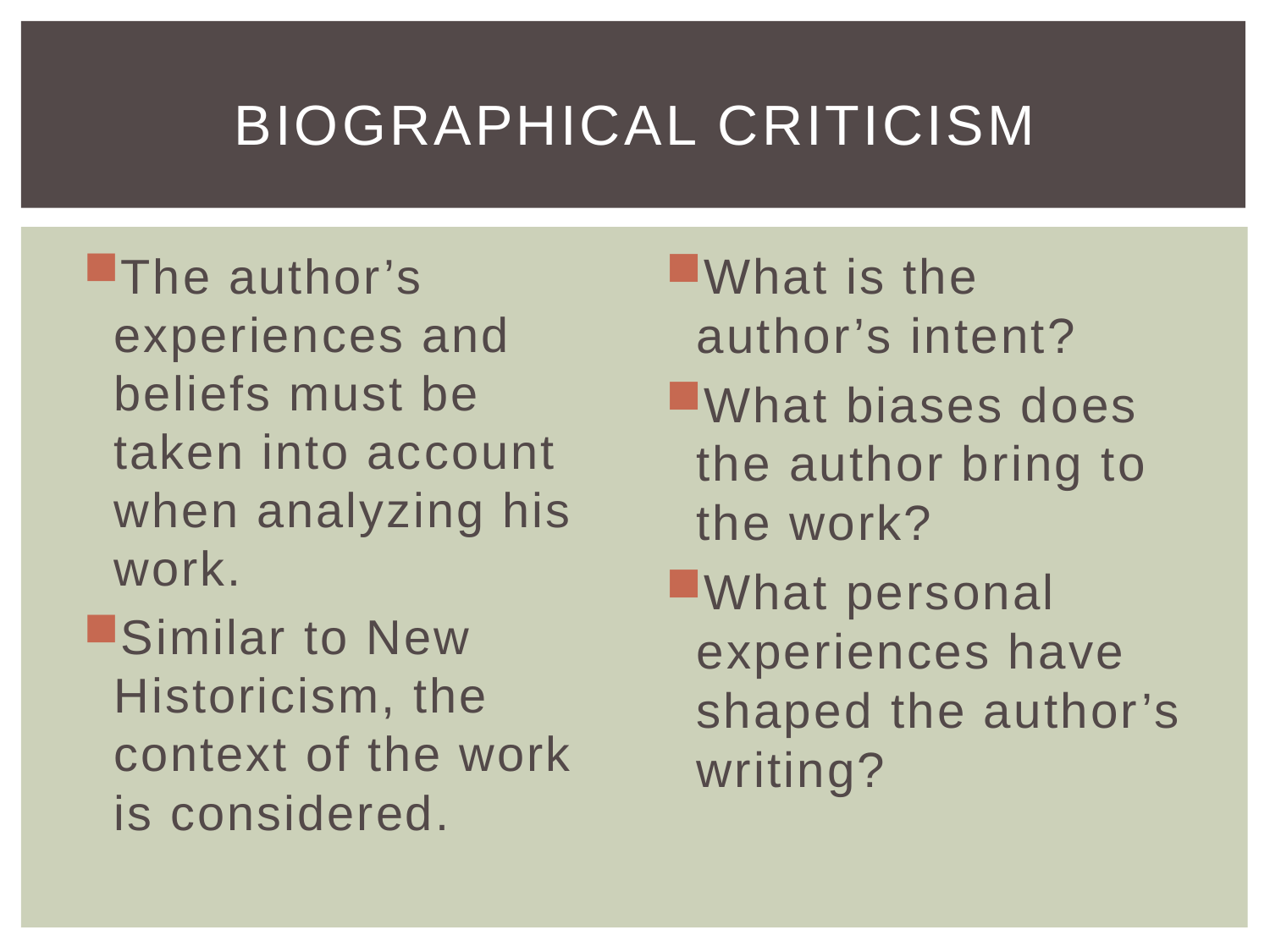

# Biographical Criticism
The author’s experiences and beliefs must be taken into account when analyzing his work.
Similar to New Historicism, the context of the work is considered.
What is the author’s intent?
What biases does the author bring to the work?
What personal experiences have shaped the author’s writing?